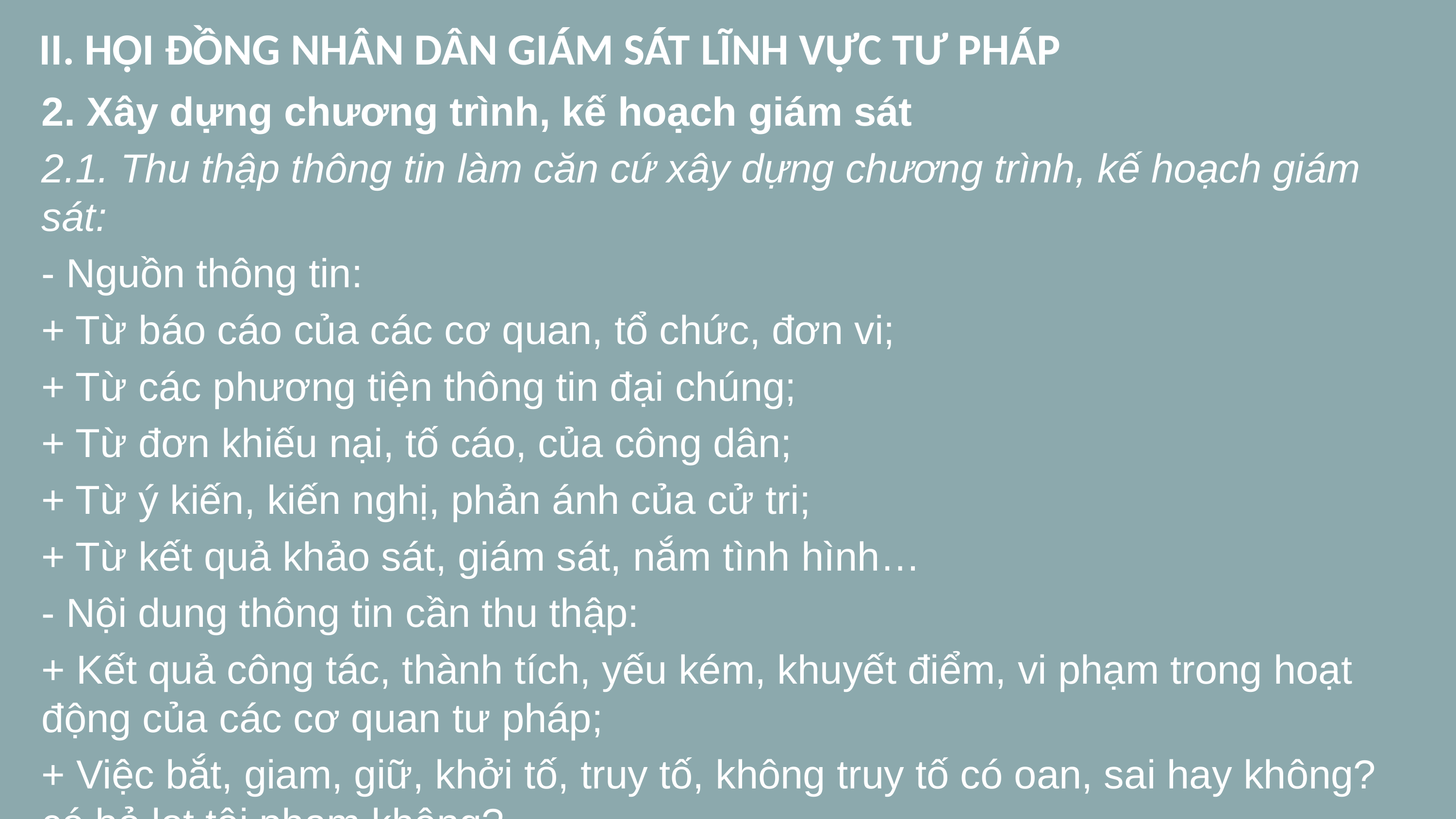

# II. HỘI ĐỒNG NHÂN DÂN GIÁM SÁT LĨNH VỰC TƯ PHÁP
2. Xây dựng chương trình, kế hoạch giám sát
2.1. Thu thập thông tin làm căn cứ xây dựng chương trình, kế hoạch giám sát:
- Nguồn thông tin:
+ Từ báo cáo của các cơ quan, tổ chức, đơn vi;
+ Từ các phương tiện thông tin đại chúng;
+ Từ đơn khiếu nại, tố cáo, của công dân;
+ Từ ý kiến, kiến nghị, phản ánh của cử tri;
+ Từ kết quả khảo sát, giám sát, nắm tình hình…
- Nội dung thông tin cần thu thập:
+ Kết quả công tác, thành tích, yếu kém, khuyết điểm, vi phạm trong hoạt động của các cơ quan tư pháp;
+ Việc bắt, giam, giữ, khởi tố, truy tố, không truy tố có oan, sai hay không? có bỏ lọt tội phạm không?